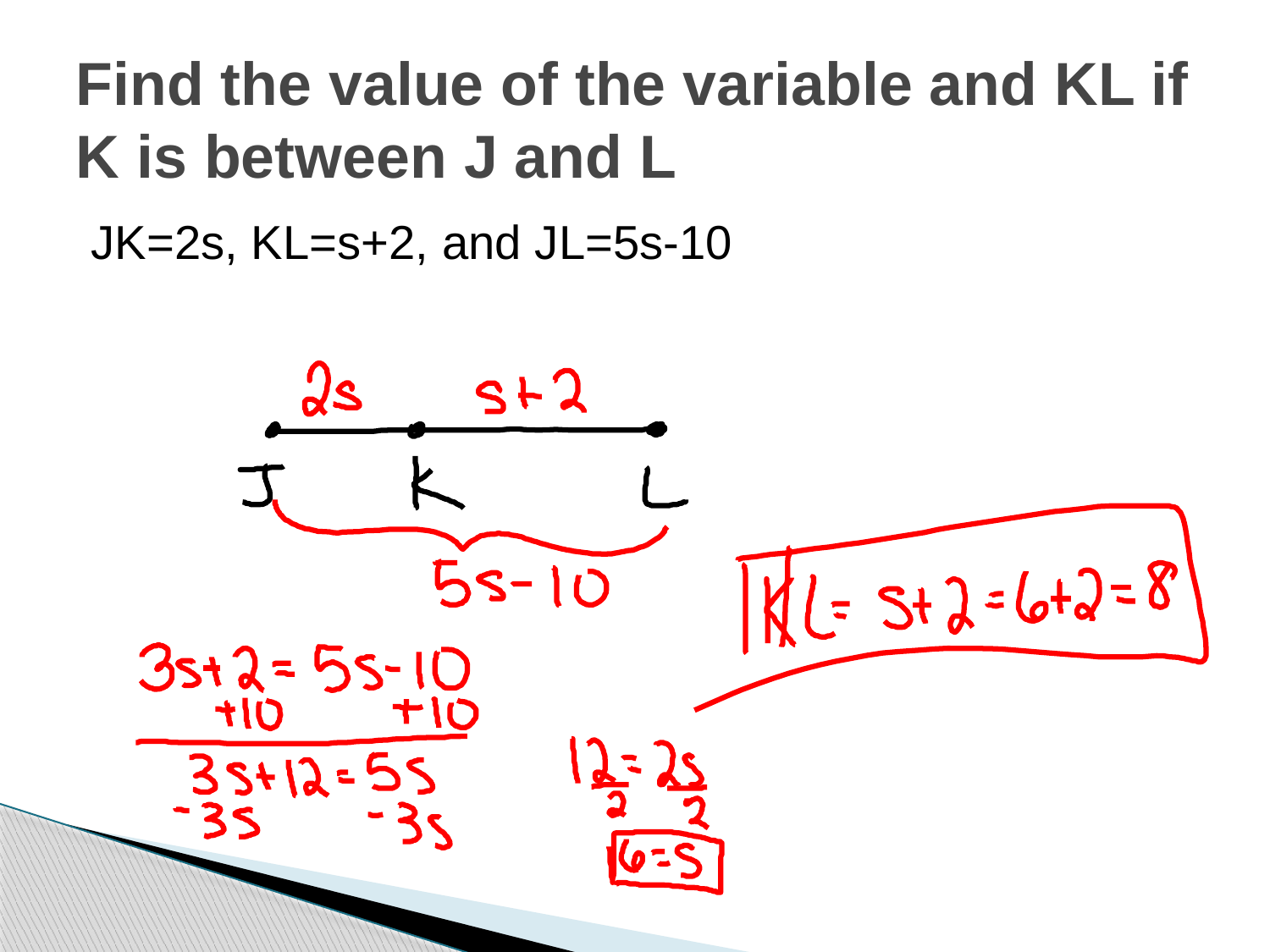

# Find the value of the variable and KL if K is between J and L
JK=2s, KL=s+2, and JL=5s-10